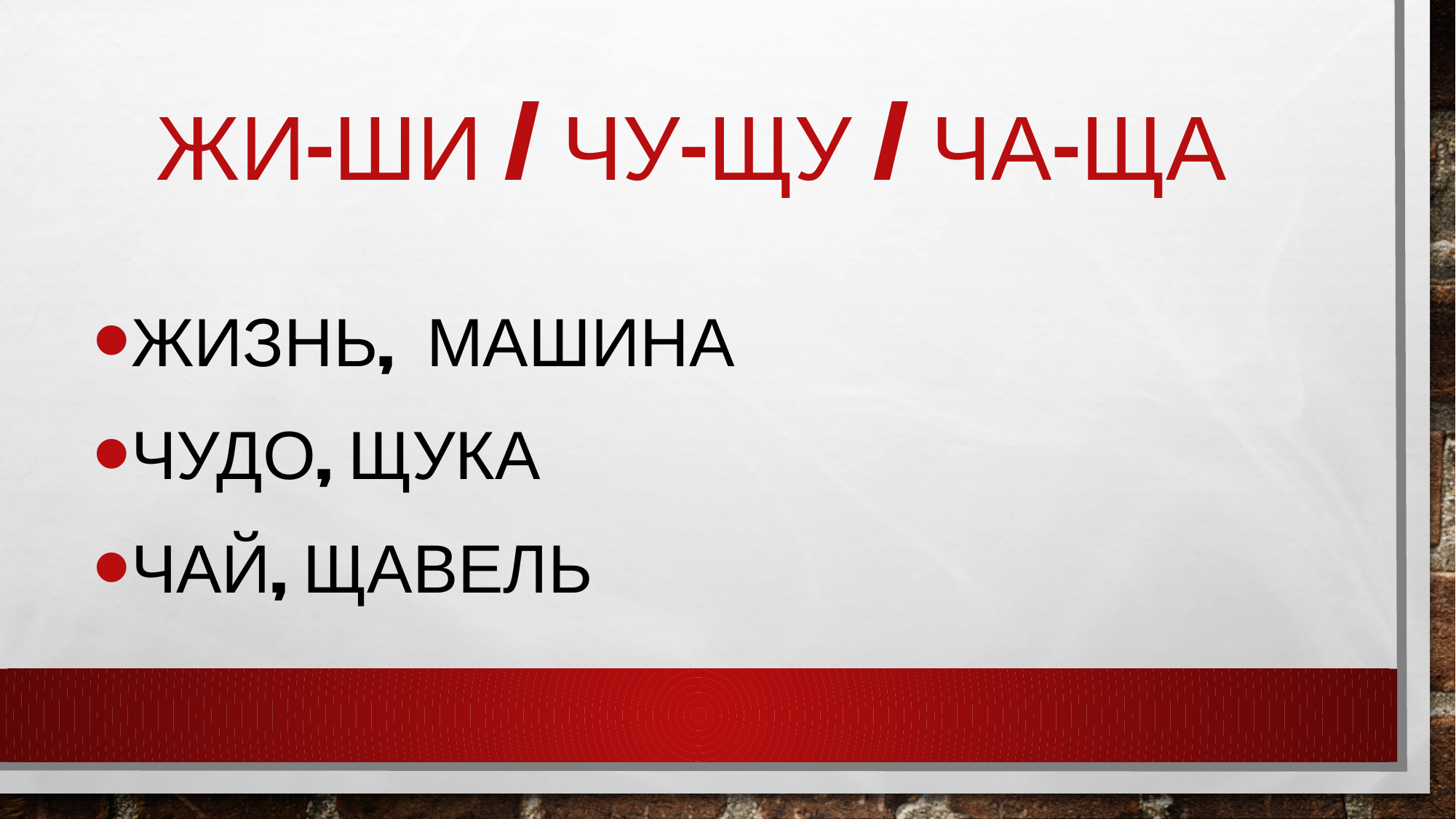

# Жи-ши / чу-щу / ча-ща
Жизнь,  машина
Чудо, щука
Чай, щавель